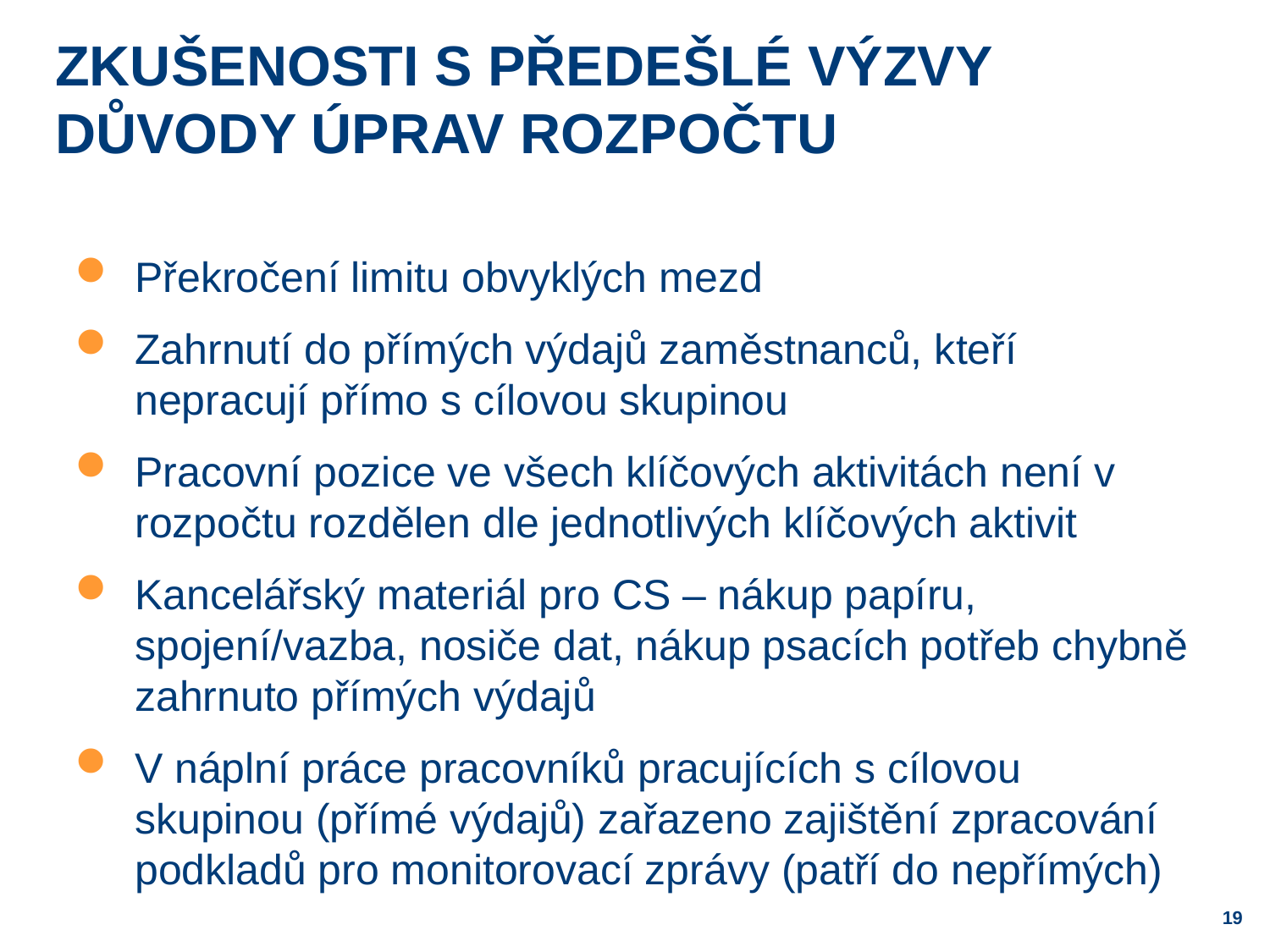

# Zkušenosti s předešlé výzvy důvody úprav rozpočtu
Překročení limitu obvyklých mezd
Zahrnutí do přímých výdajů zaměstnanců, kteří nepracují přímo s cílovou skupinou
Pracovní pozice ve všech klíčových aktivitách není v rozpočtu rozdělen dle jednotlivých klíčových aktivit
Kancelářský materiál pro CS – nákup papíru, spojení/vazba, nosiče dat, nákup psacích potřeb chybně zahrnuto přímých výdajů
V náplní práce pracovníků pracujících s cílovou skupinou (přímé výdajů) zařazeno zajištění zpracování podkladů pro monitorovací zprávy (patří do nepřímých)

19